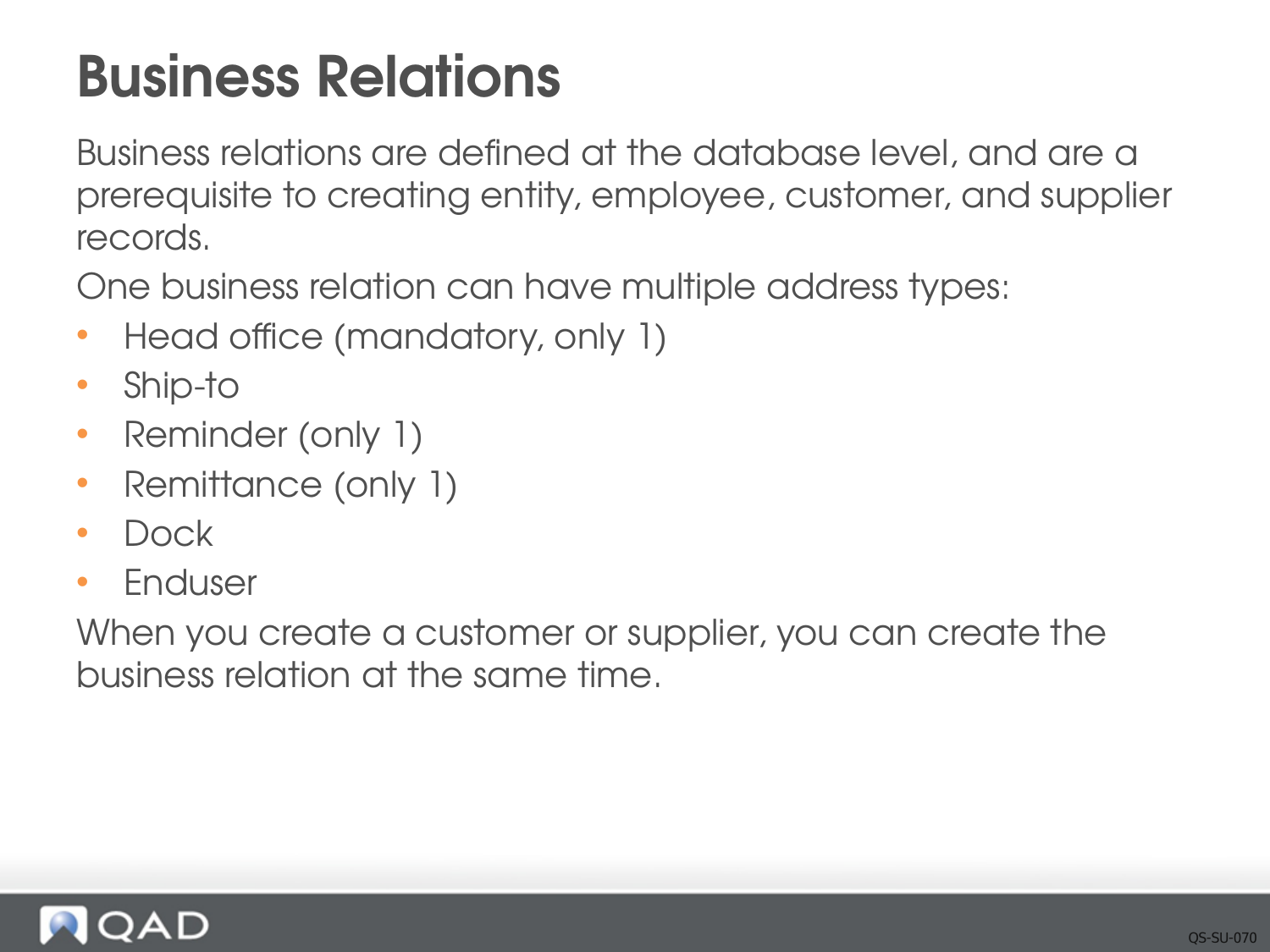

# Business Relations
Business relations are defined at the database level, and are a prerequisite to creating entity, employee, customer, and supplier records.
One business relation can have multiple address types:
Head office (mandatory, only 1)
Ship-to
Reminder (only 1)
Remittance (only 1)
Dock
Enduser
When you create a customer or supplier, you can create the business relation at the same time.

QS-SU-070